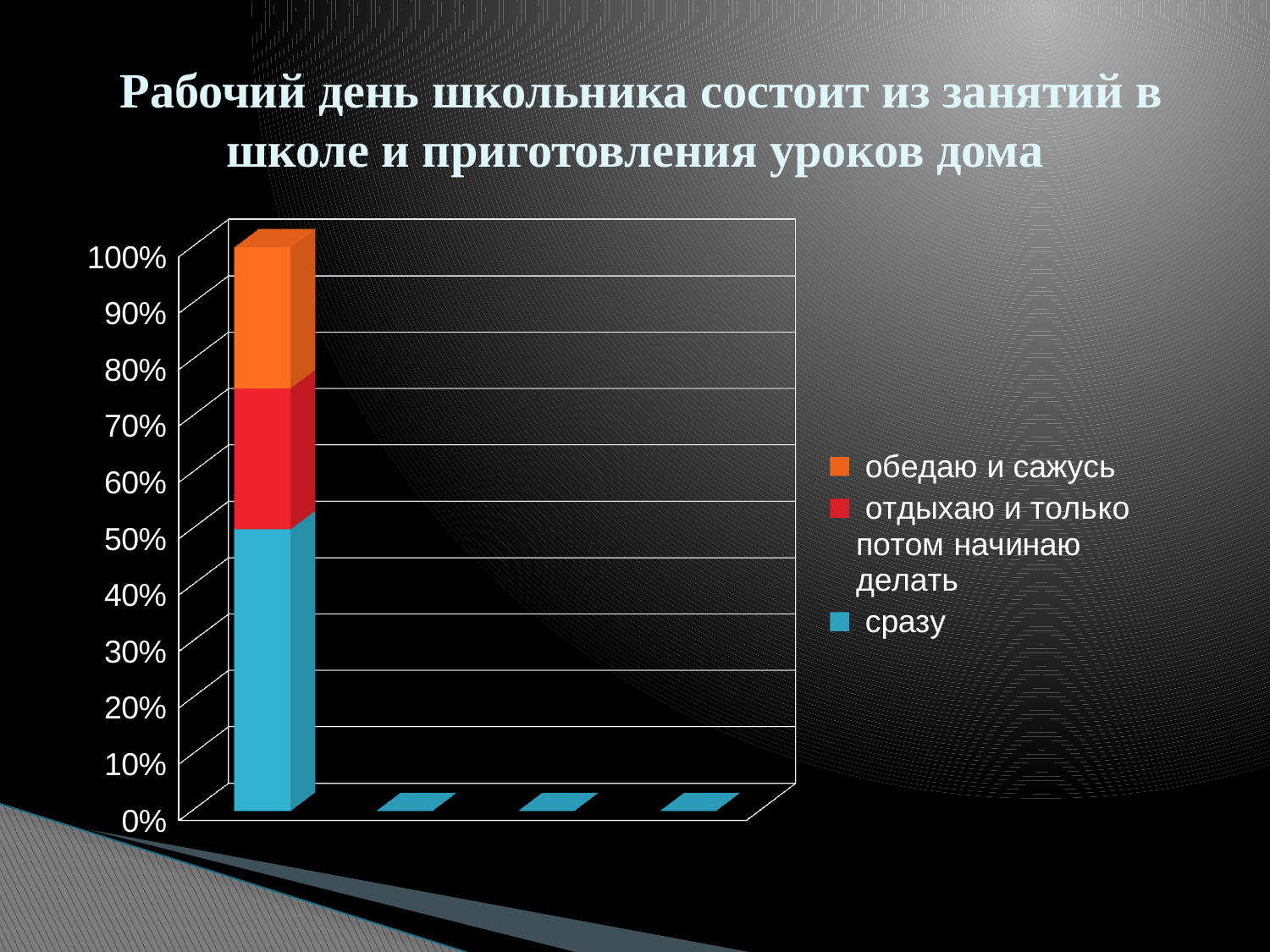

# Рабочий день школьника состоит из занятий в школе и приготовления уроков дома

[unsupported chart]